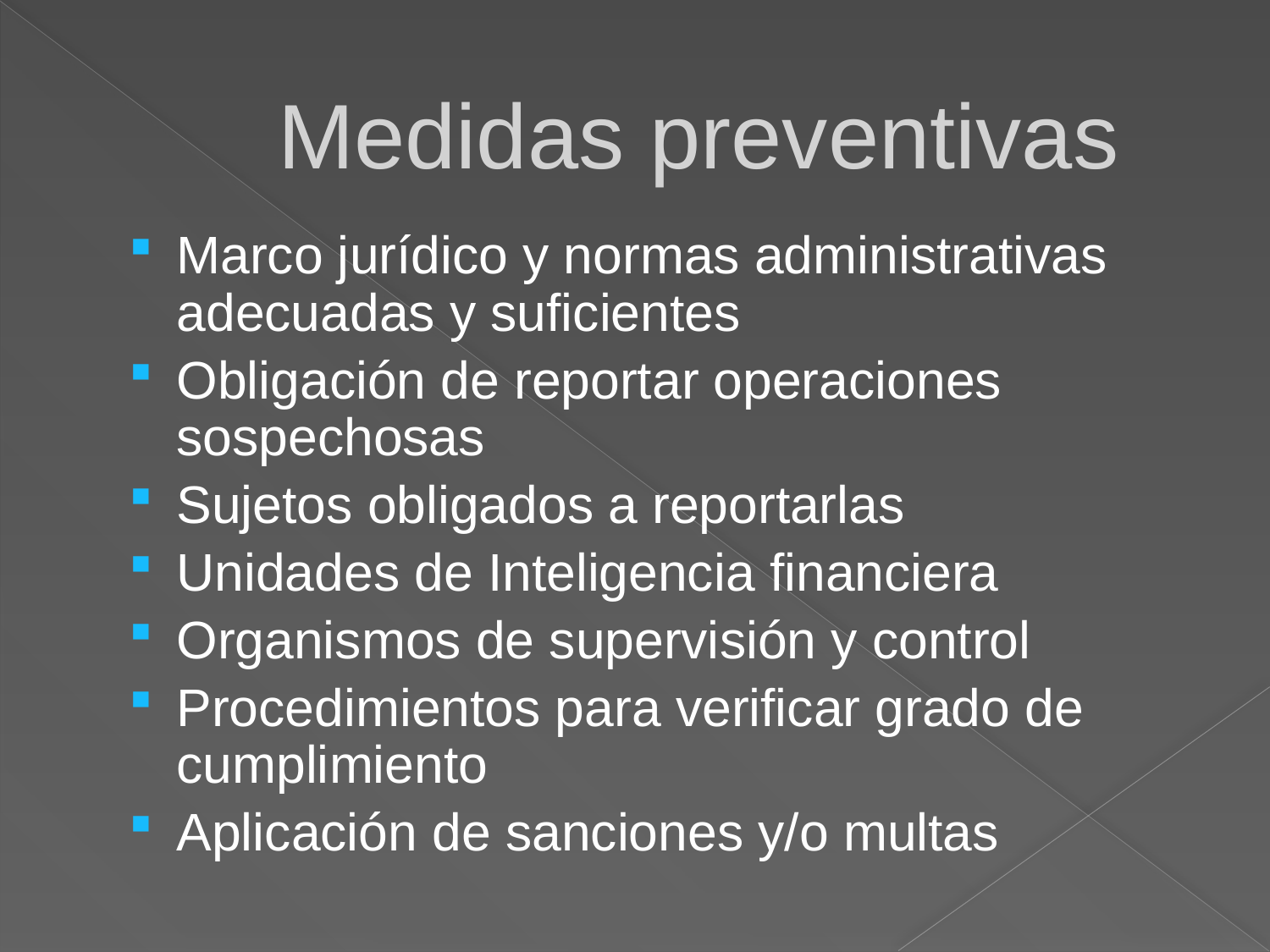

Medidas preventivas
Marco jurídico y normas administrativas adecuadas y suficientes
Obligación de reportar operaciones sospechosas
Sujetos obligados a reportarlas
Unidades de Inteligencia financiera
Organismos de supervisión y control
Procedimientos para verificar grado de cumplimiento
Aplicación de sanciones y/o multas